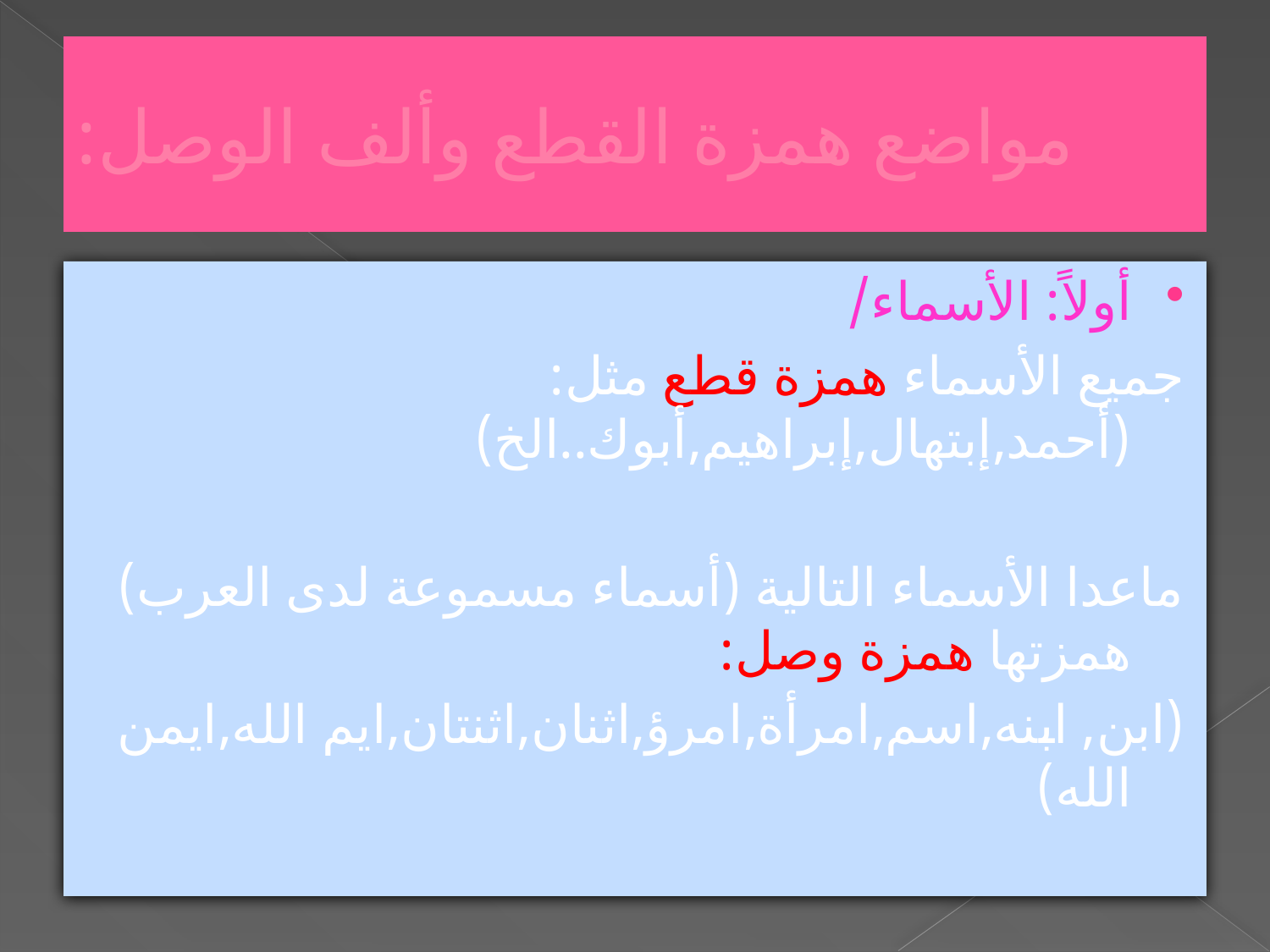

# مواضع همزة القطع وألف الوصل:
أولاً: الأسماء/
جميع الأسماء همزة قطع مثل: (أحمد,إبتهال,إبراهيم,أبوك..الخ)

ماعدا الأسماء التالية (أسماء مسموعة لدى العرب) همزتها همزة وصل:
(ابن, ابنه,اسم,امرأة,امرؤ,اثنان,اثنتان,ايم الله,ايمن الله)